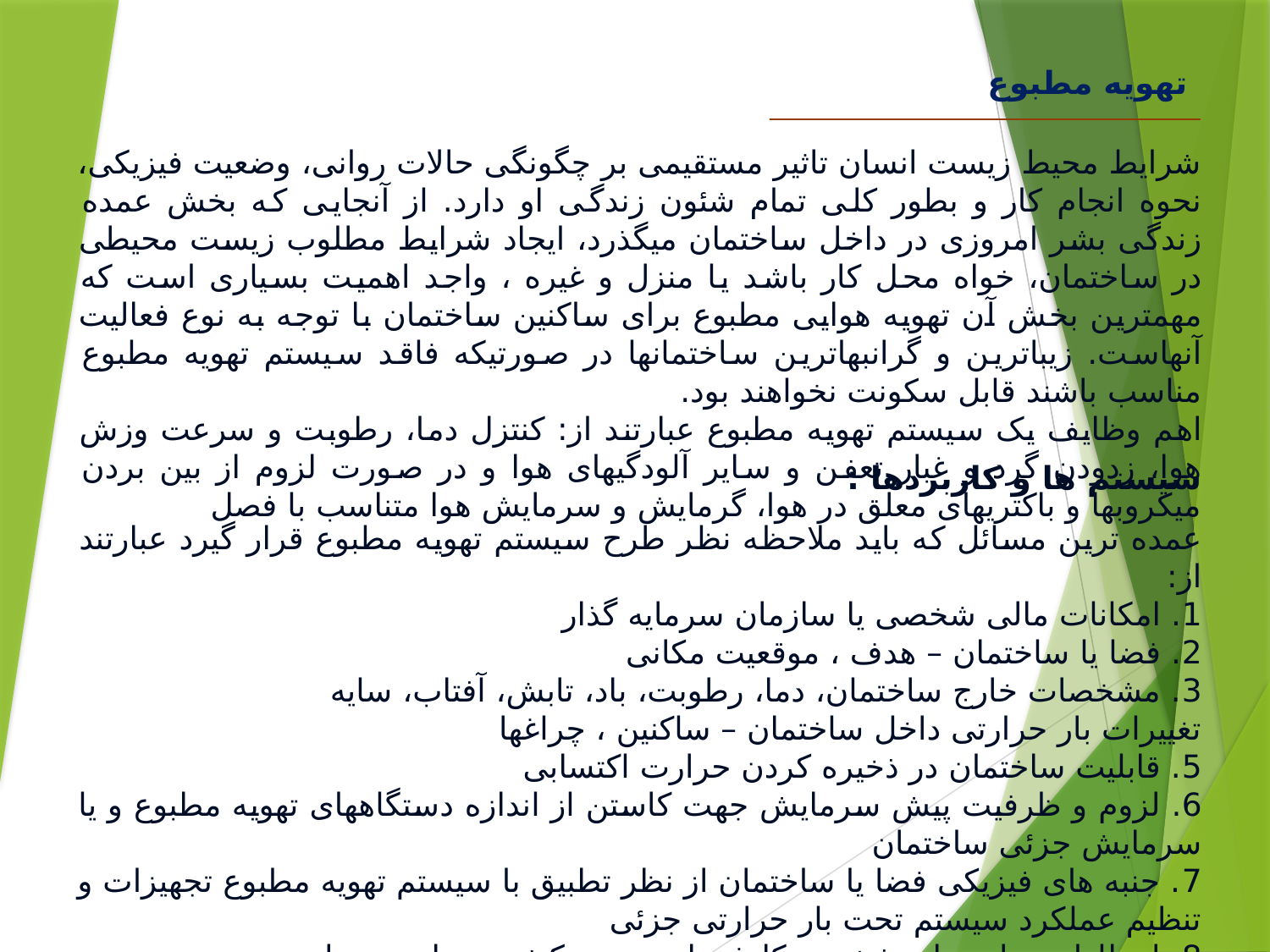

تهویه مطبوع
شرایط محیط زیست انسان تاثیر مستقیمی بر چگونگی حالات روانی، وضعیت فیزیکی، نحوه انجام کار و بطور کلی تمام شئون زندگی او دارد. از آنجایی که بخش عمده زندگی بشر امروزی در داخل ساختمان می‏گذرد، ایجاد شرایط مطلوب زیست محیطی در ساختمان، خواه محل کار باشد یا منزل و غیره ، واجد اهمیت بسیاری است که مهمترین بخش آن تهویه هوایی مطبوع برای ساکنین ساختمان با توجه به نوع فعالیت آنهاست. زیباترین و گرانبهاترین ساختمان‏ها در صورتیکه فاقد سیستم تهویه مطبوع مناسب باشند قابل سکونت نخواهند بود.
اهم وظایف یک سیستم تهویه مطبوع عبارتند از: کنتزل دما، رطوبت و سرعت وزش هوا، زدودن گرد و غبار تعفن و سایر آلودگی‏های هوا و در صورت لزوم از بین بردن میکروب‏ها و باکتری‏های معلق در هوا، گرمایش و سرمایش هوا متناسب با فصل
سیستم ها و کاربردها :

عمده ترین مسائل که باید ملاحظه نظر طرح سیستم تهویه مطبوع قرار گیرد عبارتند از:
1. امکانات مالی شخصی یا سازمان سرمایه گذار
2. فضا یا ساختمان – هدف ، موقعیت مکانی
3. مشخصات خارج ساختمان، دما، رطوبت، باد، تابش، آفتاب، سایه
تغییرات بار حرارتی داخل ساختمان – ساکنین ، چراغ‏ها
5. قابلیت ساختمان در ذخیره کردن حرارت اکتسابی
6. لزوم و ظرفیت پیش سرمایش جهت کاستن از اندازه دستگاه‏های تهویه مطبوع و یا سرمایش جزئی ساختمان
7. جنبه های فیزیکی فضا یا ساختمان از نظر تطبیق با سیستم تهویه مطبوع تجهیزات و تنظیم عملکرد سیستم تحت بار حرارتی جزئی
8. انتظارات و ایده‏های شخصی کارفرما در مورد کیفیت هوای محیط